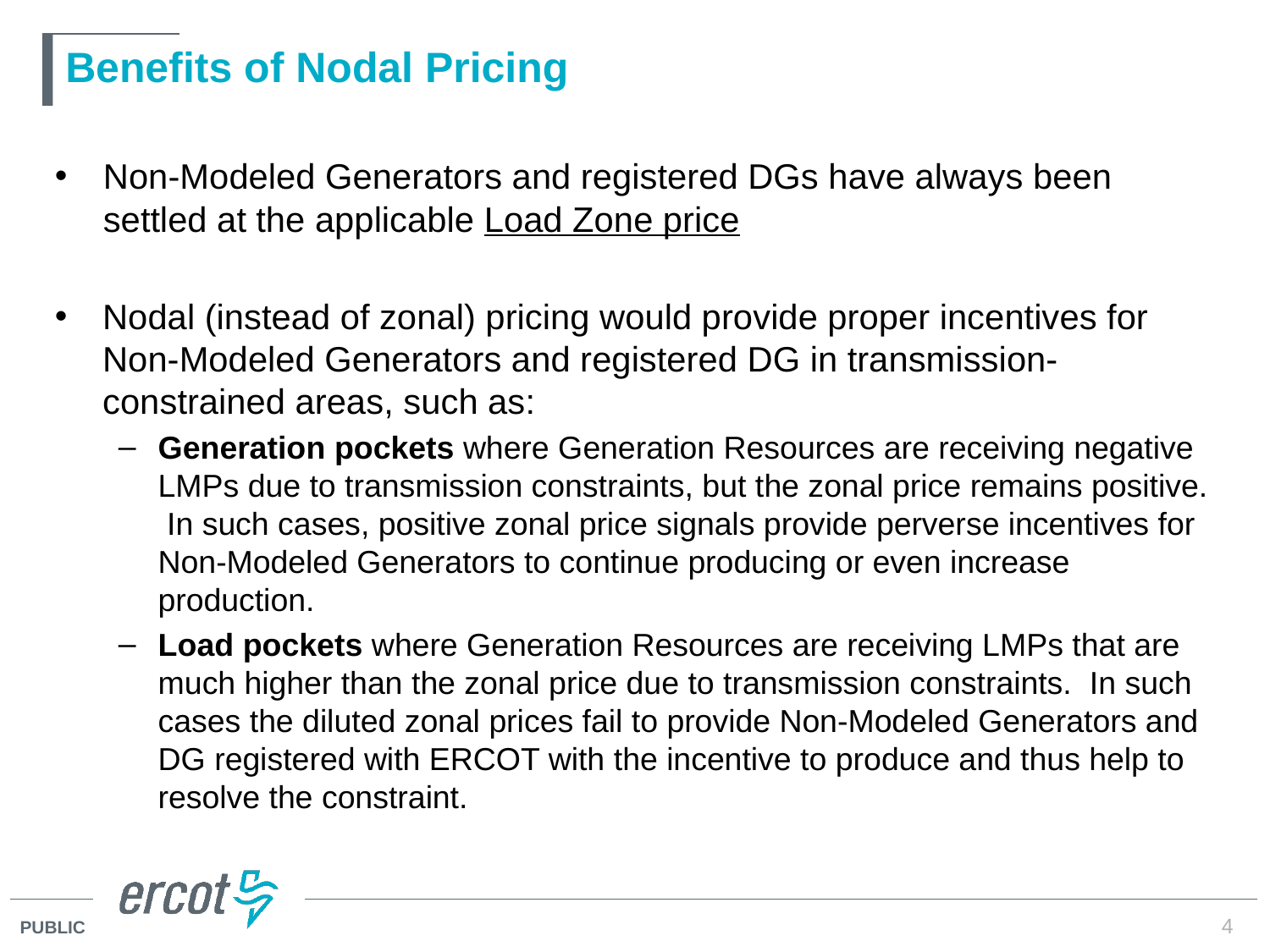

# Benefits of Nodal Pricing
Non-Modeled Generators and registered DGs have always been settled at the applicable Load Zone price

Nodal (instead of zonal) pricing would provide proper incentives for Non-Modeled Generators and registered DG in transmission-constrained areas, such as:
Generation pockets where Generation Resources are receiving negative LMPs due to transmission constraints, but the zonal price remains positive.  In such cases, positive zonal price signals provide perverse incentives for Non-Modeled Generators to continue producing or even increase production.
Load pockets where Generation Resources are receiving LMPs that are much higher than the zonal price due to transmission constraints.  In such cases the diluted zonal prices fail to provide Non-Modeled Generators and DG registered with ERCOT with the incentive to produce and thus help to resolve the constraint.

4